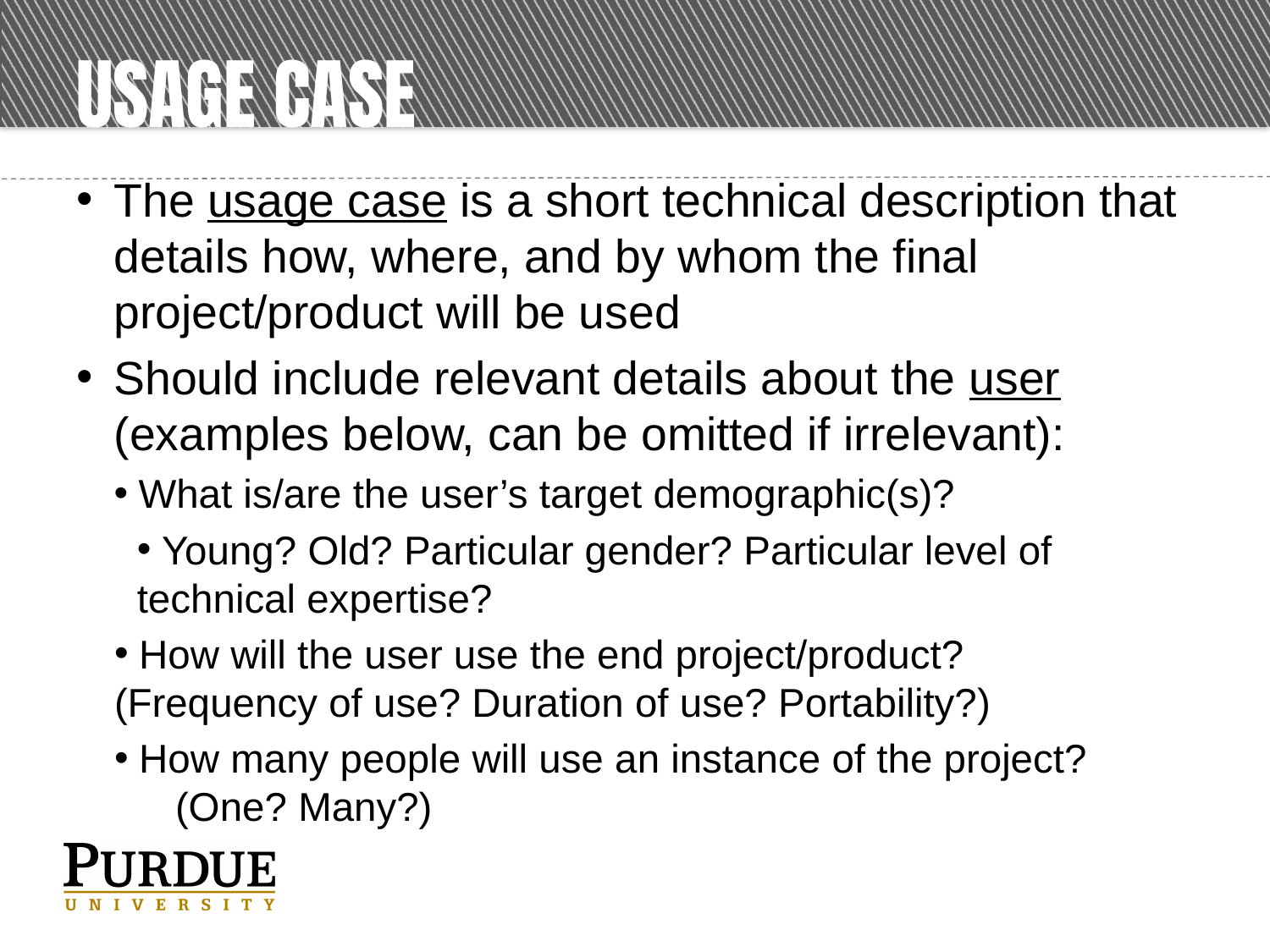

# Usage Case
The usage case is a short technical description that details how, where, and by whom the final project/product will be used
Should include relevant details about the user (examples below, can be omitted if irrelevant):
 What is/are the user’s target demographic(s)?
 Young? Old? Particular gender? Particular level of 	technical expertise?
 How will the user use the end project/product? 	(Frequency of use? Duration of use? Portability?)
 How many people will use an instance of the project? 	(One? Many?)